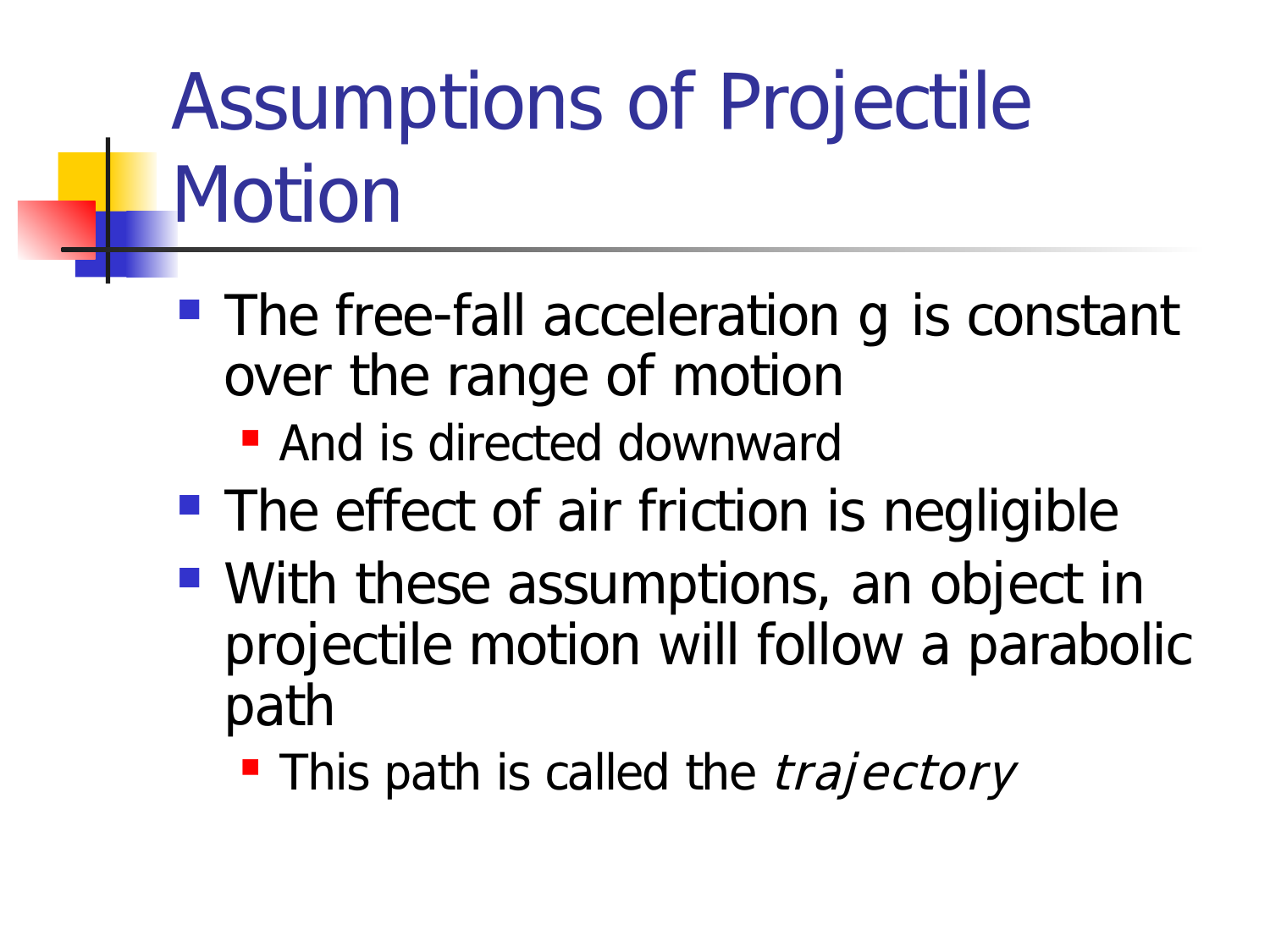

# Assumptions of Projectile Motion
The free-fall acceleration g is constant over the range of motion
And is directed downward
The effect of air friction is negligible
With these assumptions, an object in projectile motion will follow a parabolic path
This path is called the trajectory